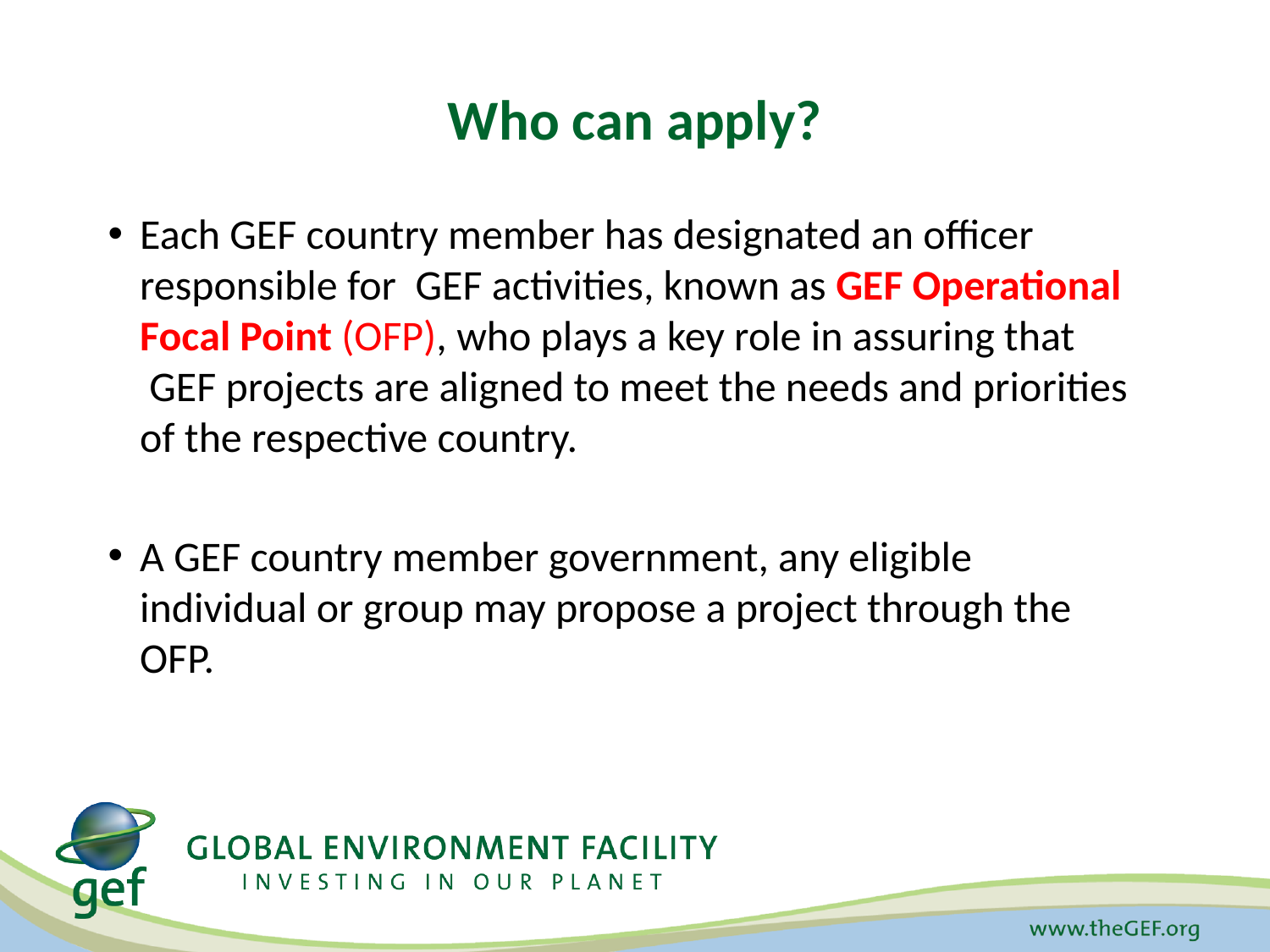

# Who can apply?
Each GEF country member has designated an officer responsible for  GEF activities, known as GEF Operational Focal Point (OFP), who plays a key role in assuring that  GEF projects are aligned to meet the needs and priorities of the respective country.

A GEF country member government, any eligible individual or group may propose a project through the OFP.